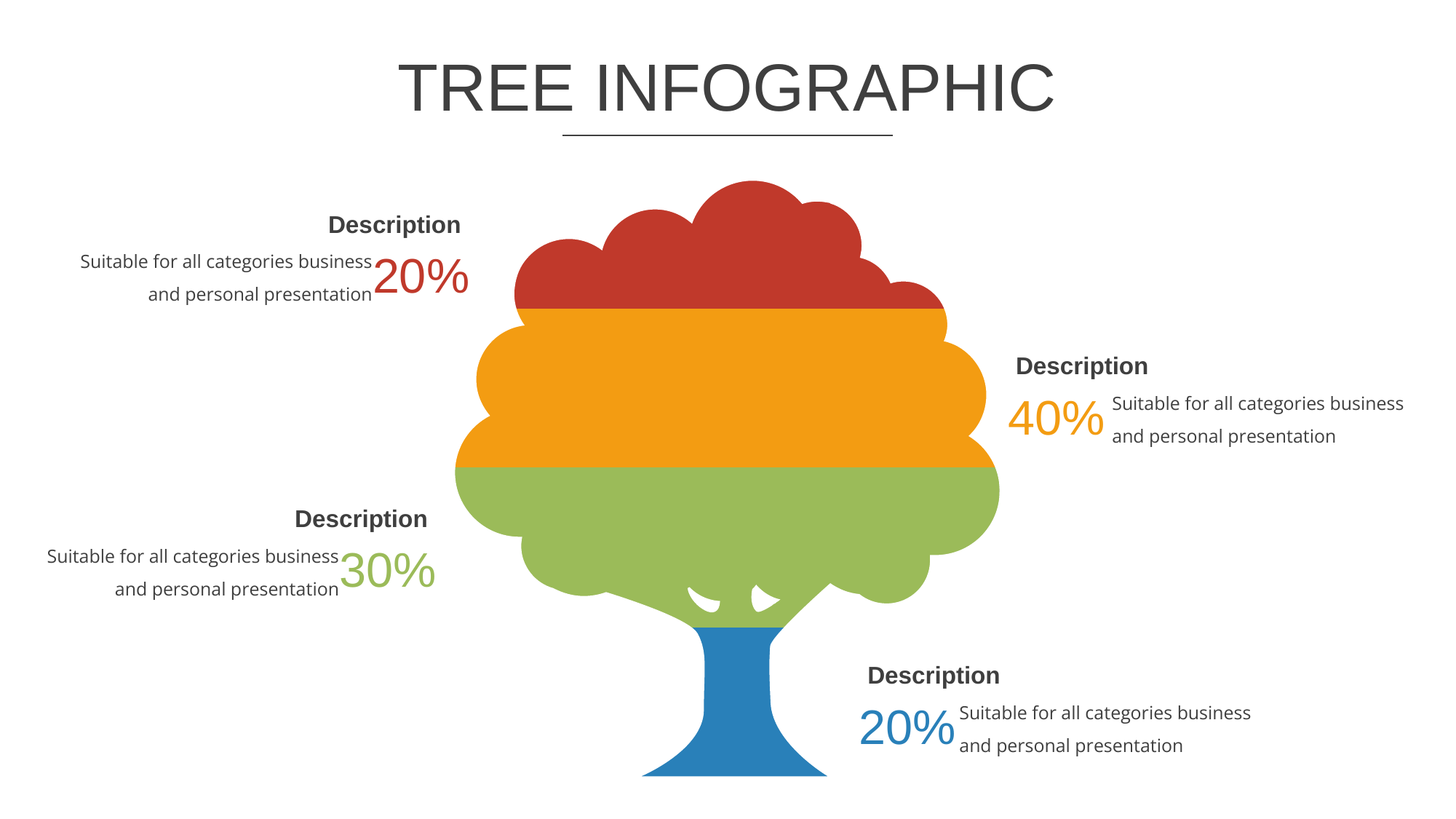

# TREE INFOGRAPHIC

Description
Suitable for all categories business and personal presentation
20%

Description
Suitable for all categories business and personal presentation
40%

Description
Suitable for all categories business and personal presentation
30%

Description
Suitable for all categories business and personal presentation
20%